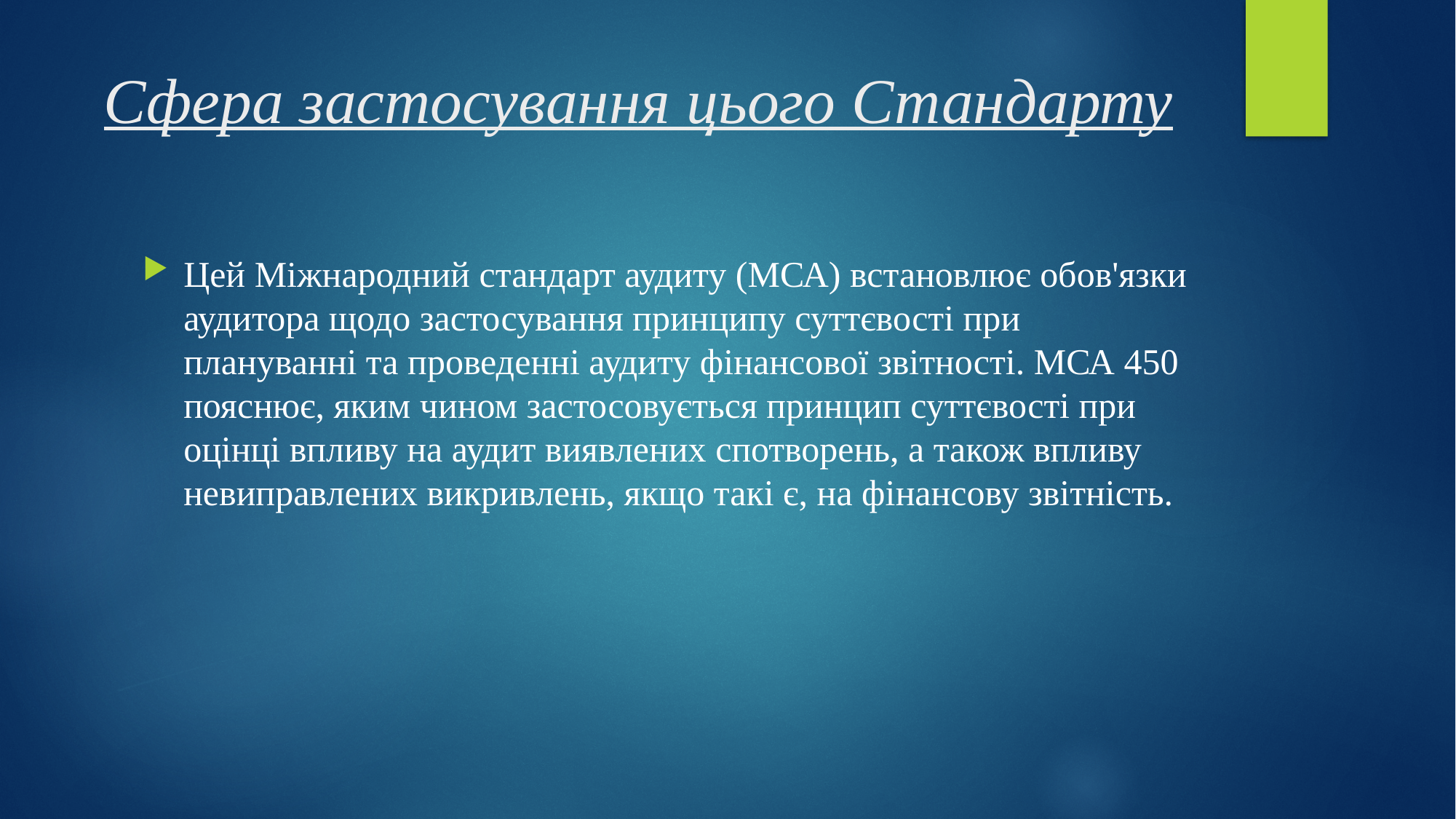

# Сфера застосування цього Стандарту
Цей Міжнародний стандарт аудиту (МСА) встановлює обов'язки аудитора щодо застосування принципу суттєвості при плануванні та проведенні аудиту фінансової звітності. МСА 450 пояснює, яким чином застосовується принцип суттєвості при оцінці впливу на аудит виявлених спотворень, а також впливу невиправлених викривлень, якщо такі є, на фінансову звітність.